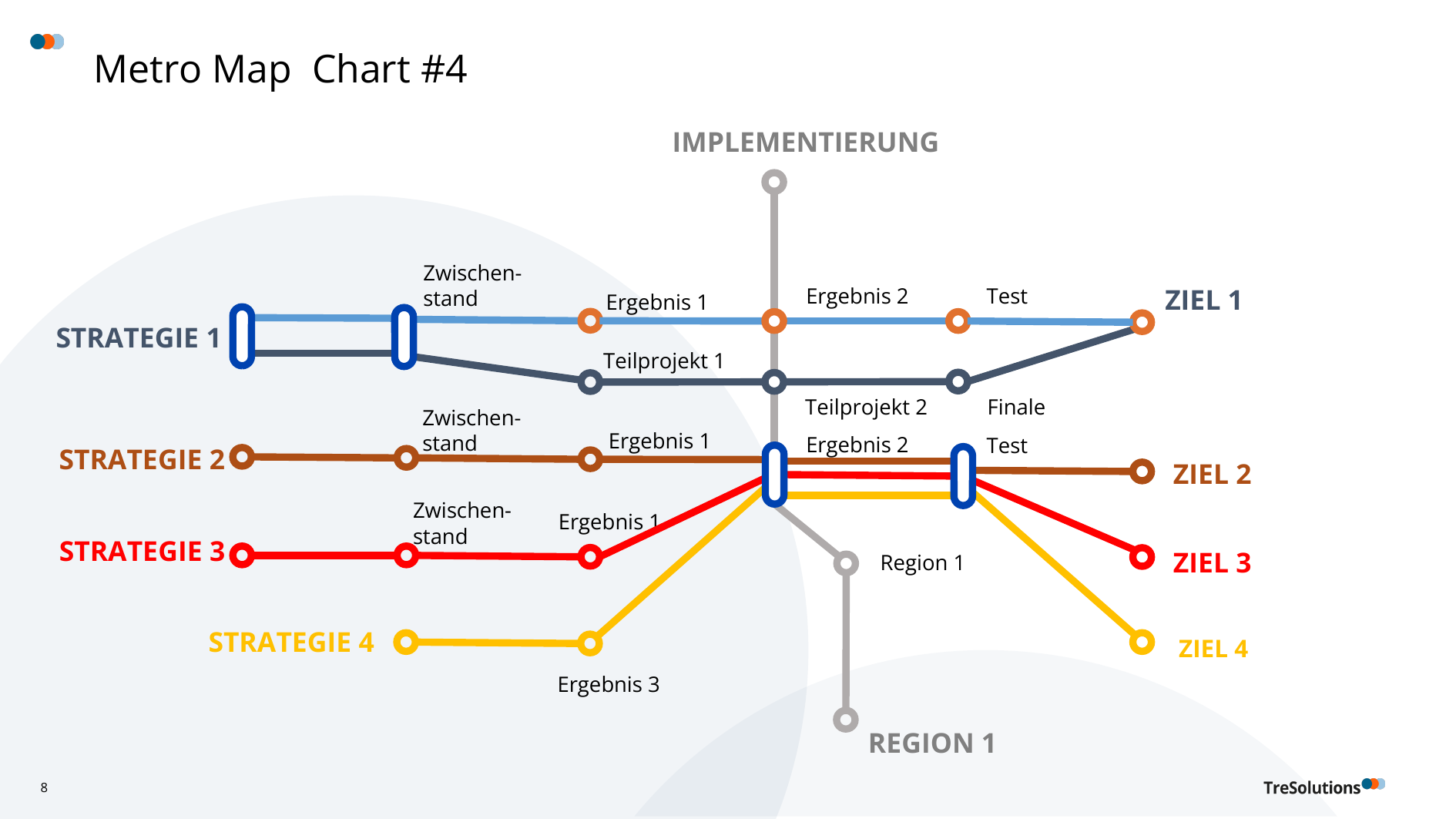

# Metro Map  Chart #4
Implementierung

Zwischen-
stand
Ergebnis 2
Test
Ziel 1
Ergebnis 1

Strategie 1

Teilprojekt 1

Teilprojekt 2
Finale
Zwischen-
stand
Ergebnis 1
Ergebnis 2
Test
Strategie 2

Ziel 2

Zwischen-
stand
Ergebnis 1
Strategie 3
Ziel 3
Region 1

Strategie 4
Ziel 4

Ergebnis 3

Region 1
8